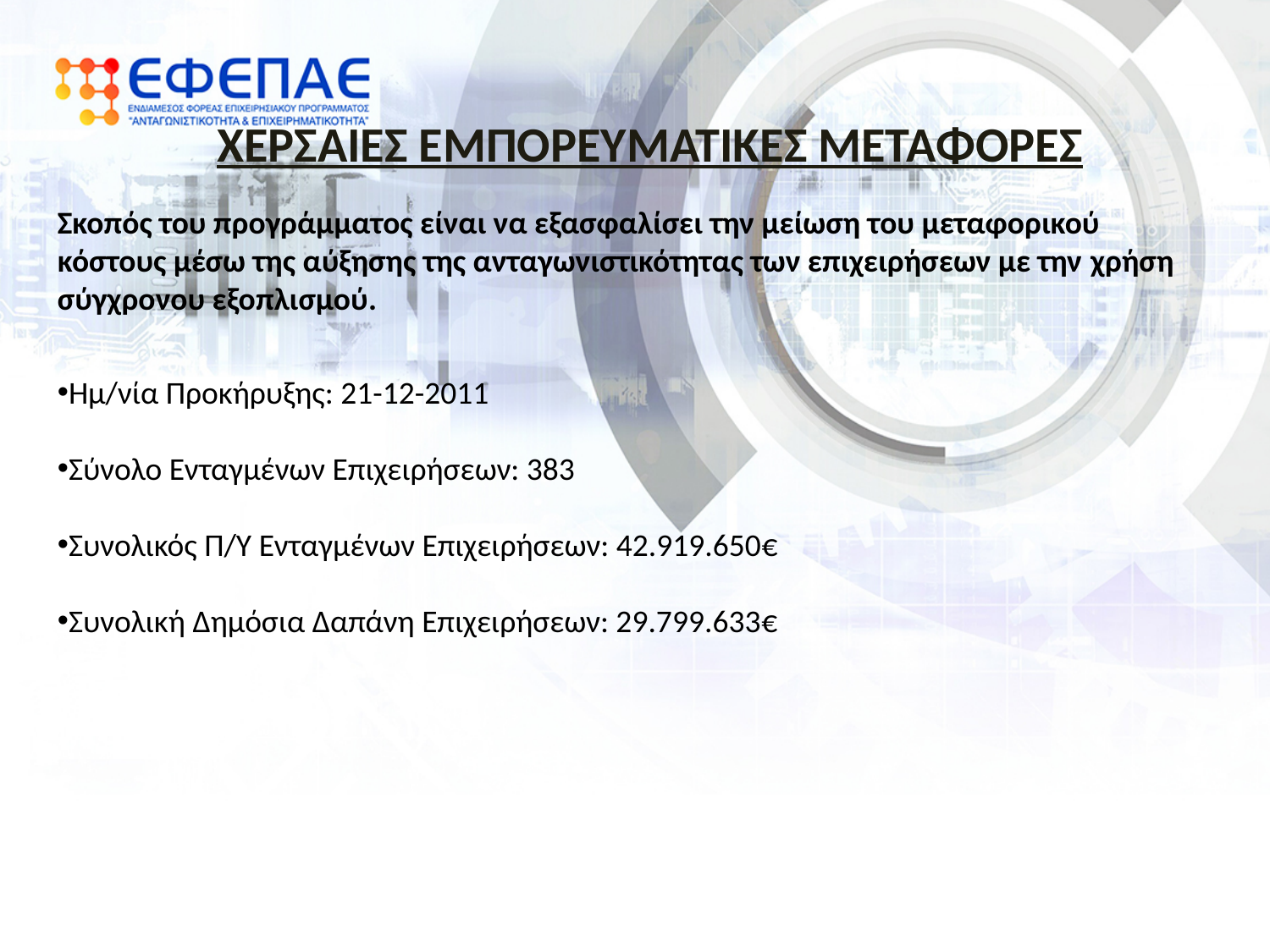

ΧΕΡΣΑΙΕΣ ΕΜΠΟΡΕΥΜΑΤΙΚΕΣ ΜΕΤΑΦΟΡΕΣ
Σκοπός του προγράμματος είναι να εξασφαλίσει την μείωση του μεταφορικού κόστους μέσω της αύξησης της ανταγωνιστικότητας των επιχειρήσεων με την χρήση σύγχρονου εξοπλισμού.

Ημ/νία Προκήρυξης: 21-12-2011

Σύνολο Ενταγμένων Επιχειρήσεων: 383

Συνολικός Π/Υ Ενταγμένων Επιχειρήσεων: 42.919.650€

Συνολική Δημόσια Δαπάνη Επιχειρήσεων: 29.799.633€